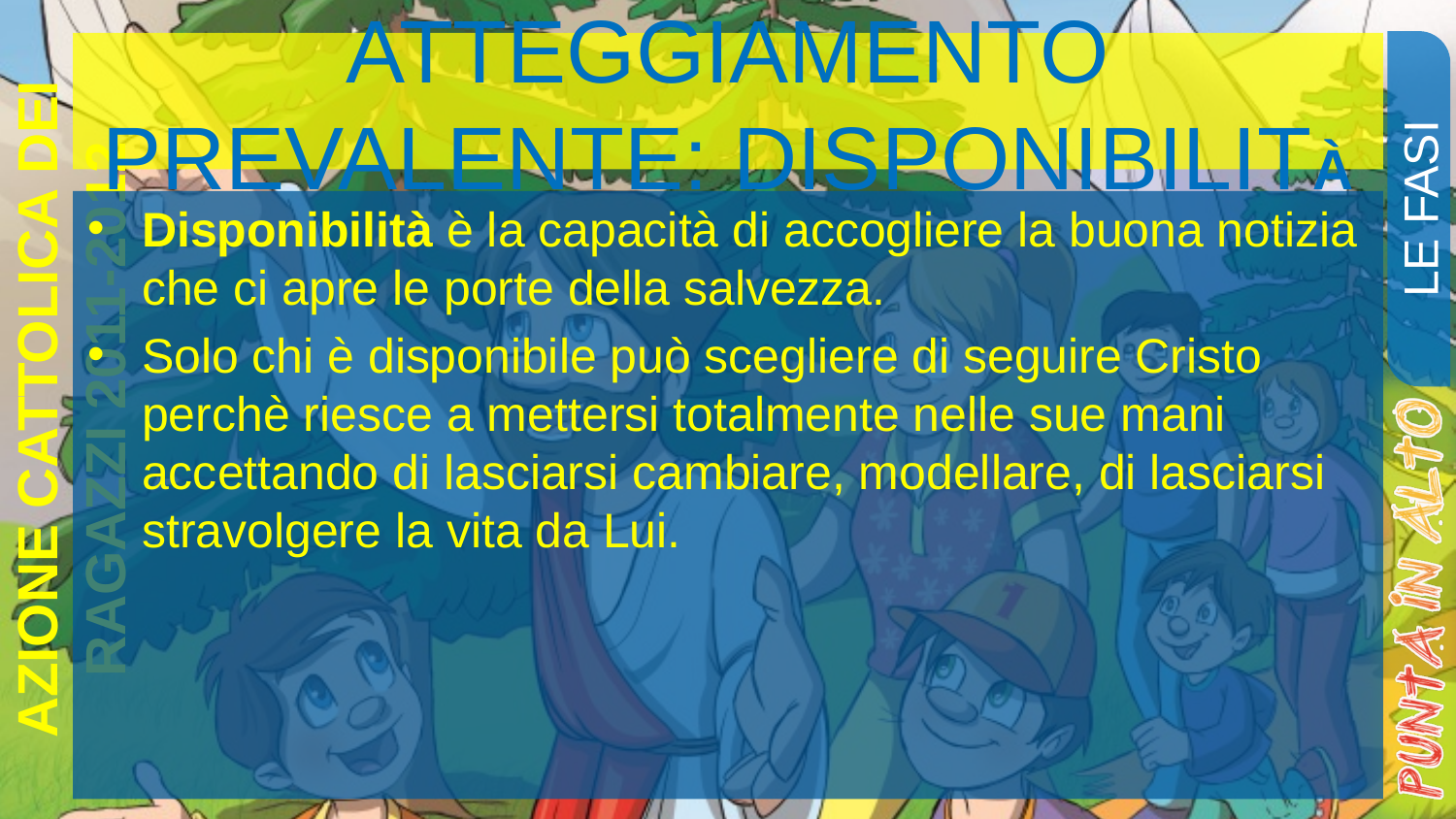

# Atteggiamento prevalente: DISPONIBILITÀ
LE FASI
Disponibilità è la capacità di accogliere la buona notizia che ci apre le porte della salvezza.
Solo chi è disponibile può scegliere di seguire Cristo perchè riesce a mettersi totalmente nelle sue mani accettando di lasciarsi cambiare, modellare, di lasciarsi stravolgere la vita da Lui.